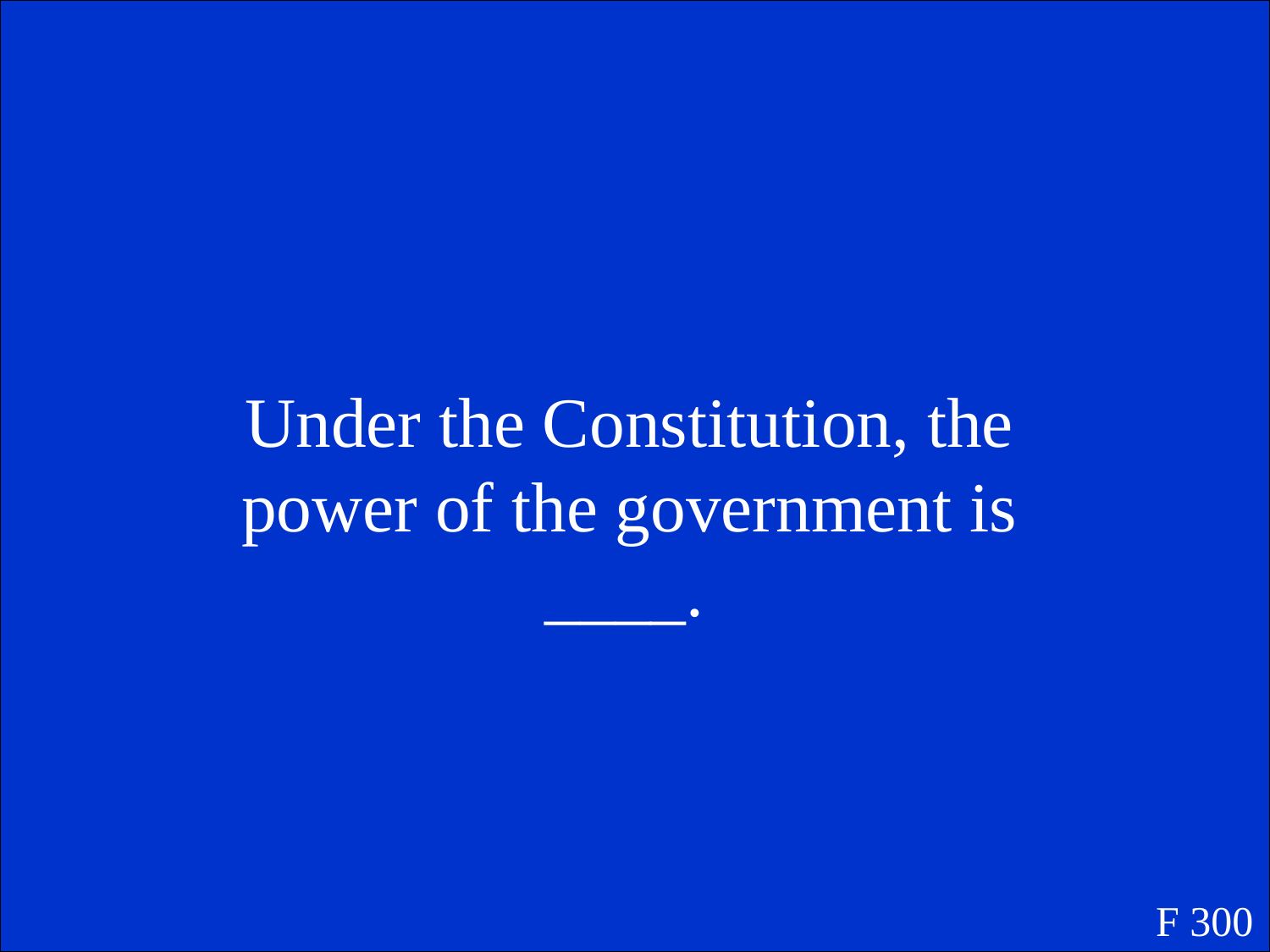

Under the Constitution, the power of the government is ____.

F 300